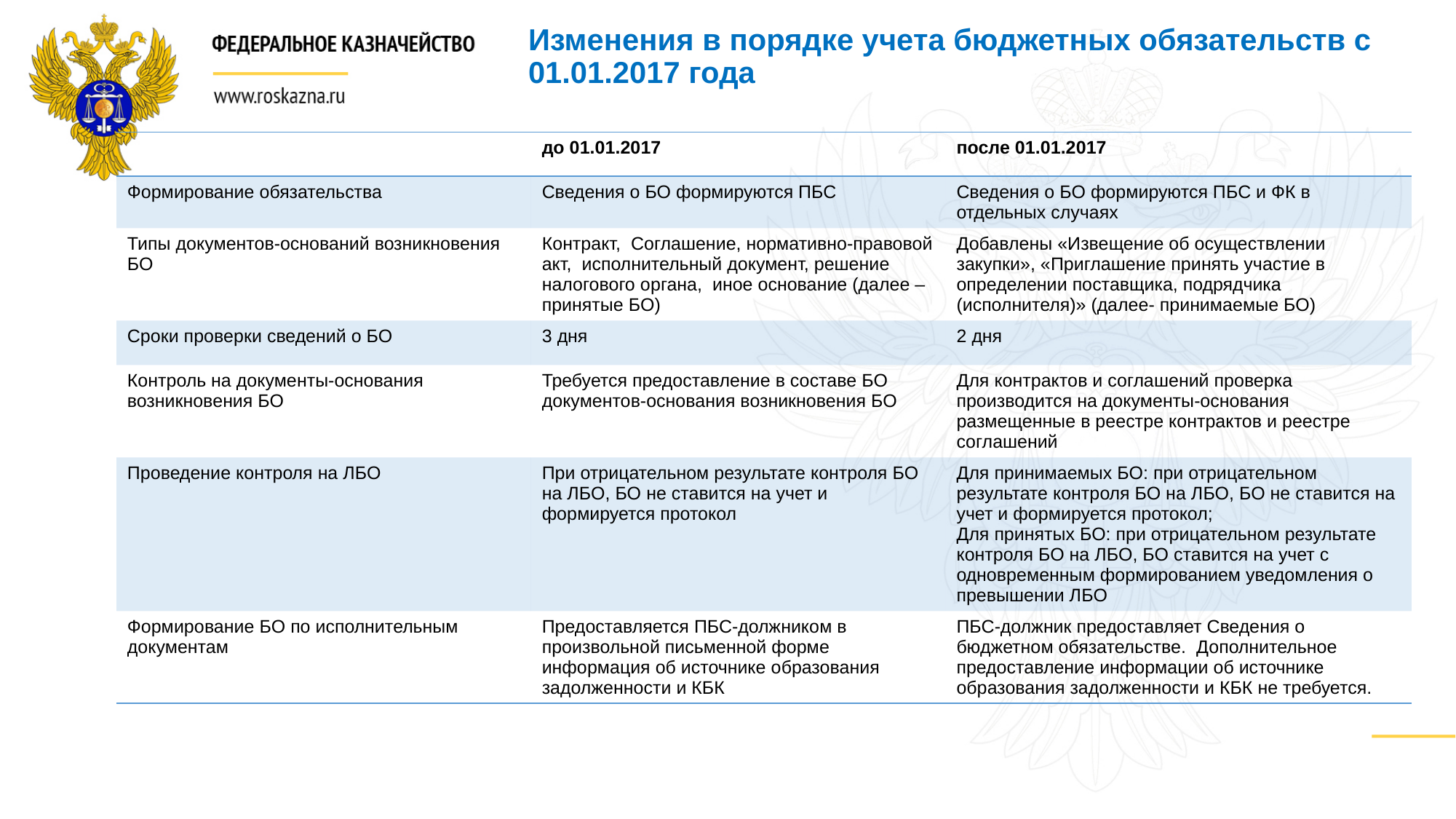

# Изменения в порядке учета бюджетных обязательств с 01.01.2017 года
|  | до 01.01.2017 | после 01.01.2017 |
| --- | --- | --- |
| Формирование обязательства | Сведения о БО формируются ПБС | Сведения о БО формируются ПБС и ФК в отдельных случаях |
| Типы документов-оснований возникновения БО | Контракт, Соглашение, нормативно-правовой акт, исполнительный документ, решение налогового органа, иное основание (далее – принятые БО) | Добавлены «Извещение об осуществлении закупки», «Приглашение принять участие в определении поставщика, подрядчика (исполнителя)» (далее- принимаемые БО) |
| Сроки проверки сведений о БО | 3 дня | 2 дня |
| Контроль на документы-основания возникновения БО | Требуется предоставление в составе БО документов-основания возникновения БО | Для контрактов и соглашений проверка производится на документы-основания размещенные в реестре контрактов и реестре соглашений |
| Проведение контроля на ЛБО | При отрицательном результате контроля БО на ЛБО, БО не ставится на учет и формируется протокол | Для принимаемых БО: при отрицательном результате контроля БО на ЛБО, БО не ставится на учет и формируется протокол; Для принятых БО: при отрицательном результате контроля БО на ЛБО, БО ставится на учет с одновременным формированием уведомления о превышении ЛБО |
| Формирование БО по исполнительным документам | Предоставляется ПБС-должником в произвольной письменной форме информация об источнике образования задолженности и КБК | ПБС-должник предоставляет Сведения о бюджетном обязательстве. Дополнительное предоставление информации об источнике образования задолженности и КБК не требуется. |